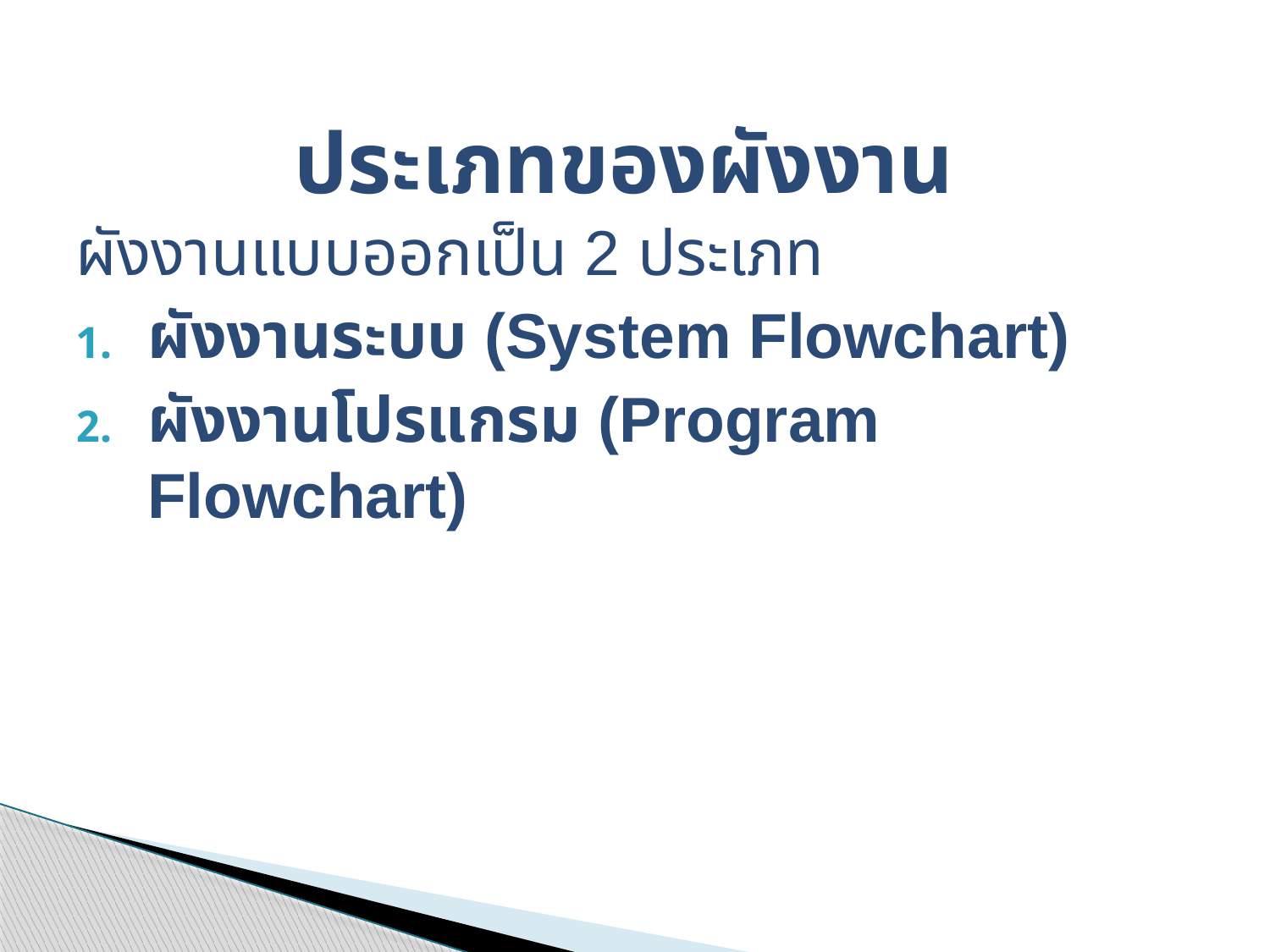

# ประเภทของผังงาน
ผังงานแบบออกเป็น 2 ประเภท
ผังงานระบบ (System Flowchart)
ผังงานโปรแกรม (Program Flowchart)